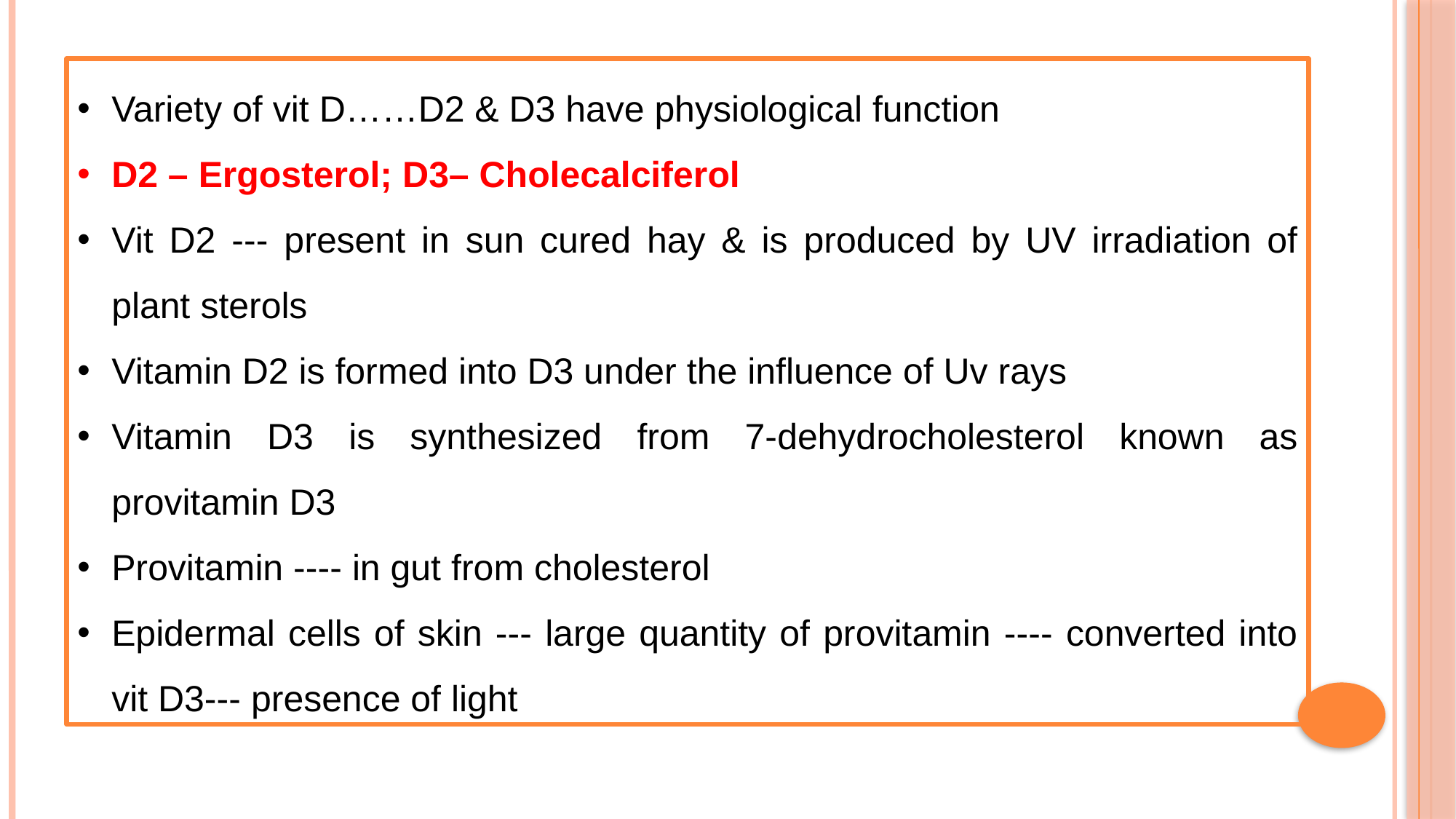

Variety of vit D……D2 & D3 have physiological function
D2 – Ergosterol; D3– Cholecalciferol
Vit D2 --- present in sun cured hay & is produced by UV irradiation of plant sterols
Vitamin D2 is formed into D3 under the influence of Uv rays
Vitamin D3 is synthesized from 7-dehydrocholesterol known as provitamin D3
Provitamin ---- in gut from cholesterol
Epidermal cells of skin --- large quantity of provitamin ---- converted into vit D3--- presence of light